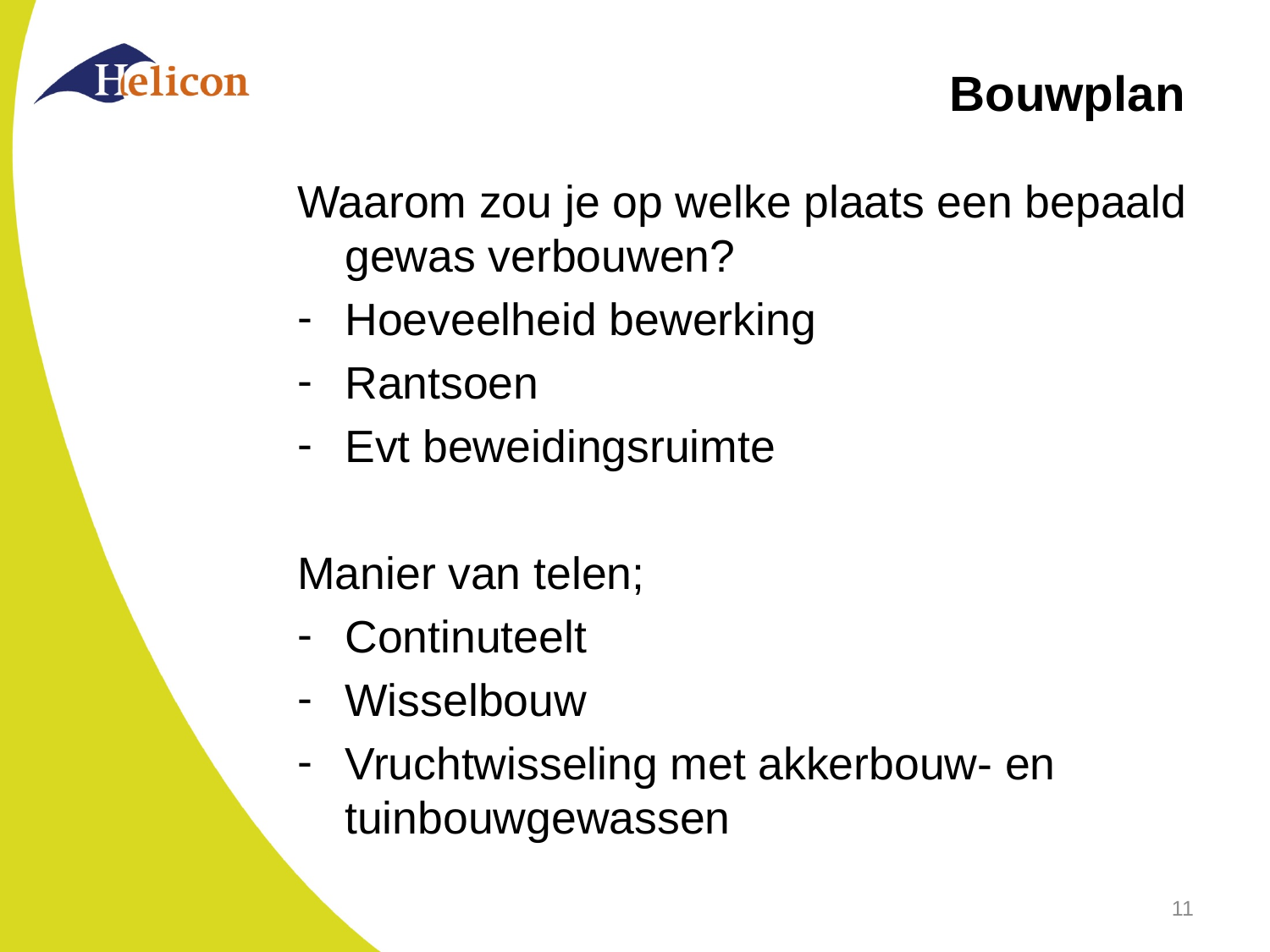

# Bouwplan
Waarom zou je op welke plaats een bepaald gewas verbouwen?
Hoeveelheid bewerking
Rantsoen
Evt beweidingsruimte

Manier van telen;
Continuteelt
Wisselbouw
Vruchtwisseling met akkerbouw- en tuinbouwgewassen
11